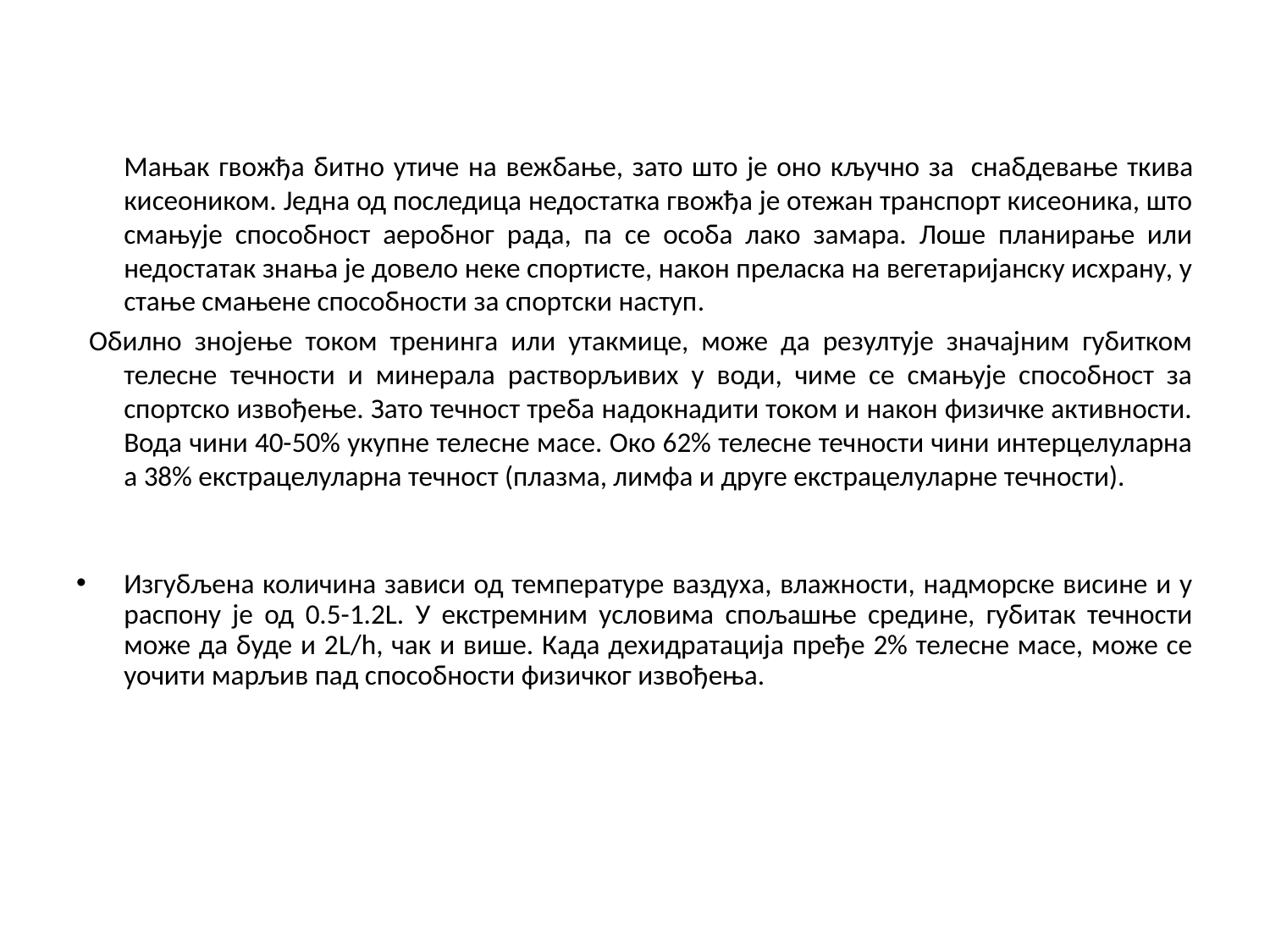

Мањак гвожђа битно утиче на вежбање, зато што је оно кључно за  снабдевање ткива кисеоником. Једна од последица недостатка гвожђа је отежан транспорт кисеоника, што смањује способност аеробног рада, па се особа лако замара. Лоше планирање или недостатак знања је довело неке спортисте, након преласка на вегетаријанску исхрану, у стање смањене способности за спортски наступ.
 Обилно знојење током тренинга или утакмице, може да резултује значајним губитком телесне течности и минерала растворљивих у води, чиме се смањује способност за спортско извођење. Зато течност треба надокнадити током и након физичке активности. Вода чини 40-50% укупне телесне масе. Око 62% телесне течности чини интерцелуларна а 38% екстрацелуларна течност (плазма, лимфа и друге екстрацелуларне течности).

Изгубљена количина зависи од температуре ваздуха, влажности, надморске висине и у распону је од 0.5-1.2L. У екстремним условима спољашње средине, губитак течности може да буде и 2L/h, чак и више. Када дехидратација пређе 2% телесне масе, може се уочити марљив пад способности физичког извођења.